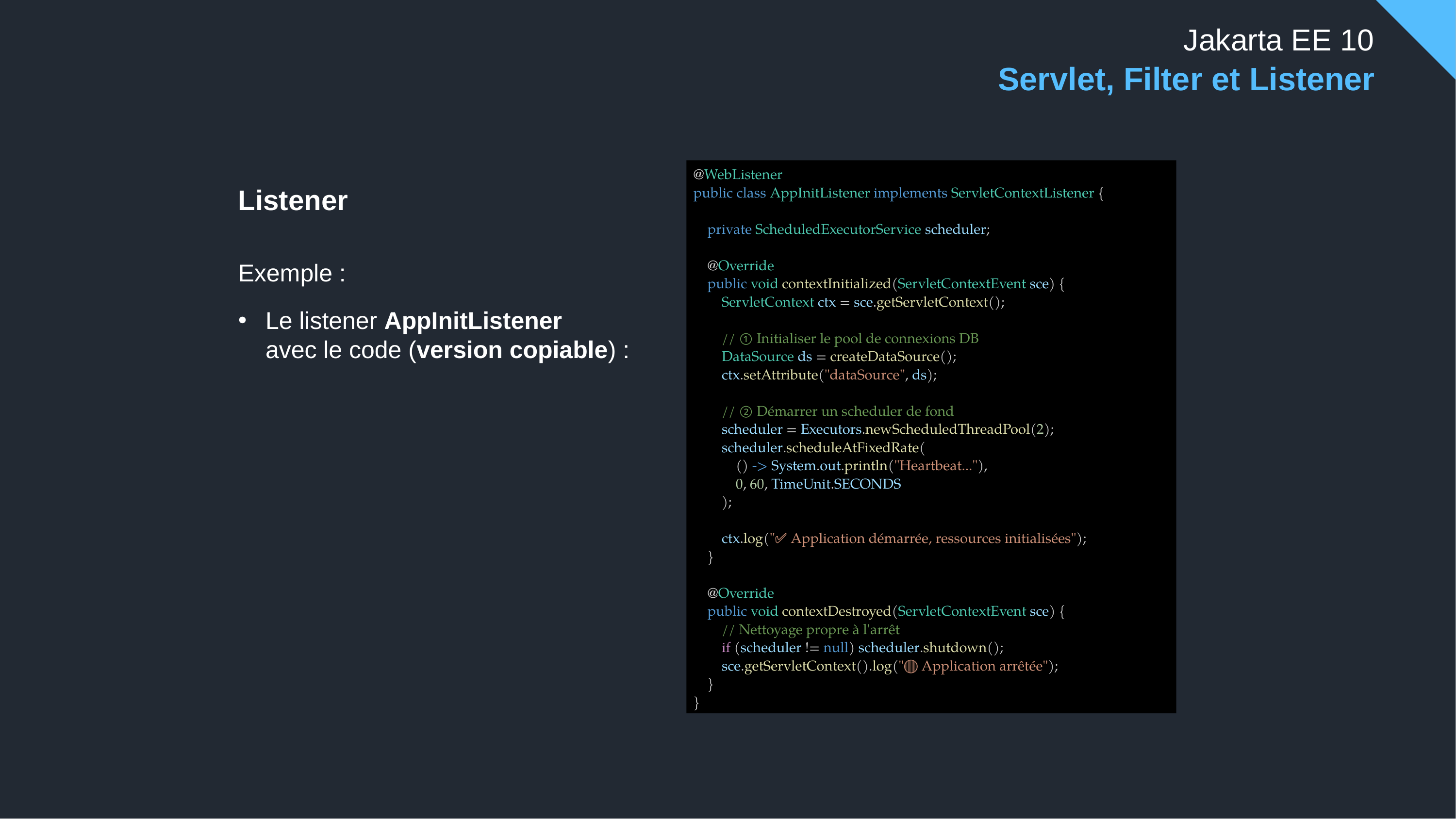

# Jakarta EE 10
Servlet, Filter et Listener
@WebListener
public class AppInitListener implements ServletContextListener {

    private ScheduledExecutorService scheduler;

    @Override
    public void contextInitialized(ServletContextEvent sce) {
        ServletContext ctx = sce.getServletContext();

        // ① Initialiser le pool de connexions DB
        DataSource ds = createDataSource();
        ctx.setAttribute("dataSource", ds);

        // ② Démarrer un scheduler de fond
        scheduler = Executors.newScheduledThreadPool(2);
        scheduler.scheduleAtFixedRate(
            () -> System.out.println("Heartbeat..."),
            0, 60, TimeUnit.SECONDS
        );

        ctx.log("✅ Application démarrée, ressources initialisées");
    }

    @Override
    public void contextDestroyed(ServletContextEvent sce) {
        // Nettoyage propre à l'arrêt
        if (scheduler != null) scheduler.shutdown();
        sce.getServletContext().log("🔴 Application arrêtée");
    }
}
Listener

Exemple :
Le listener AppInitListener
avec le code (version copiable) :